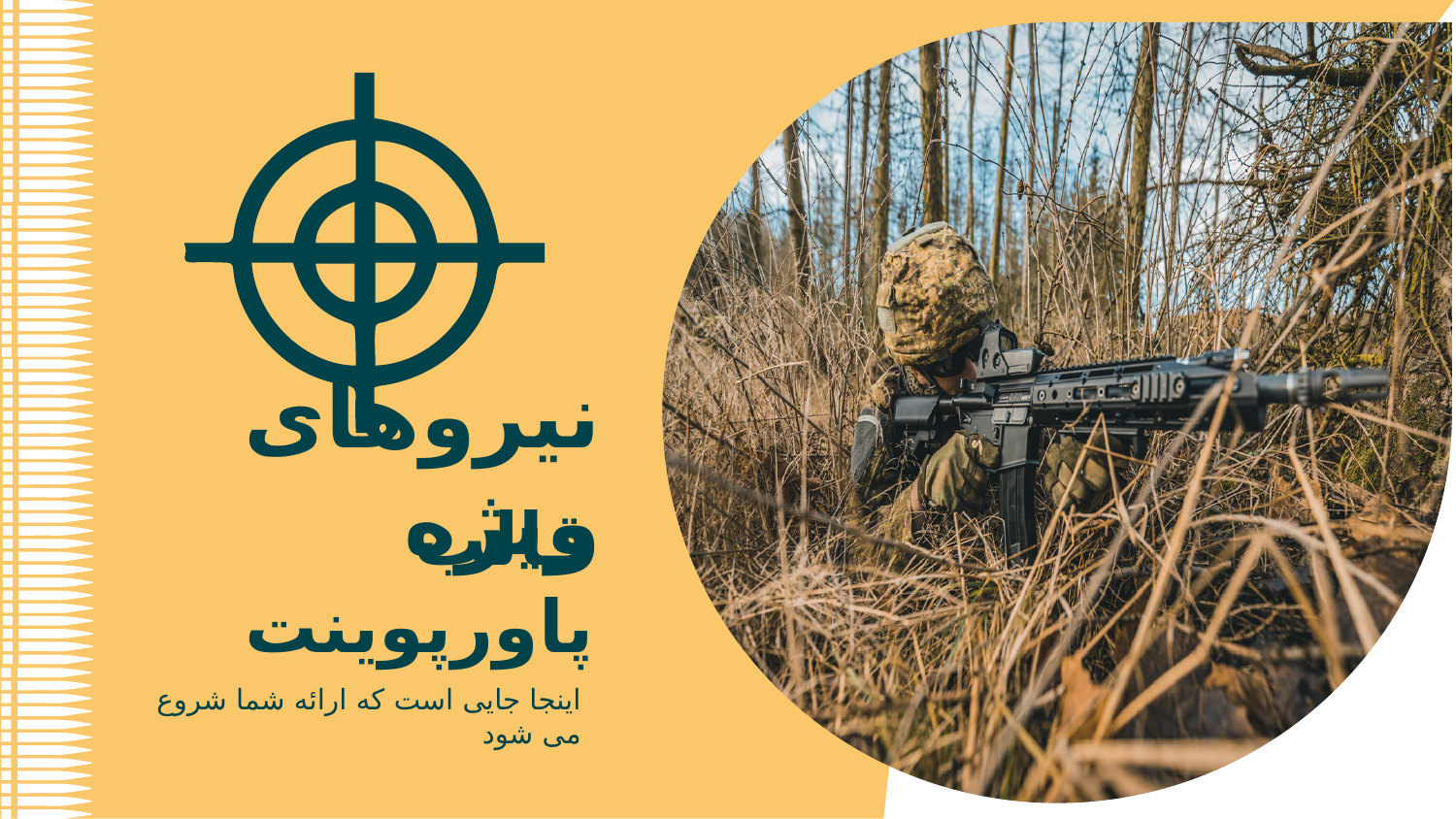

# نیروهای ویژه
قالب پاورپوینت
اینجا جایی است که ارائه شما شروع می شود